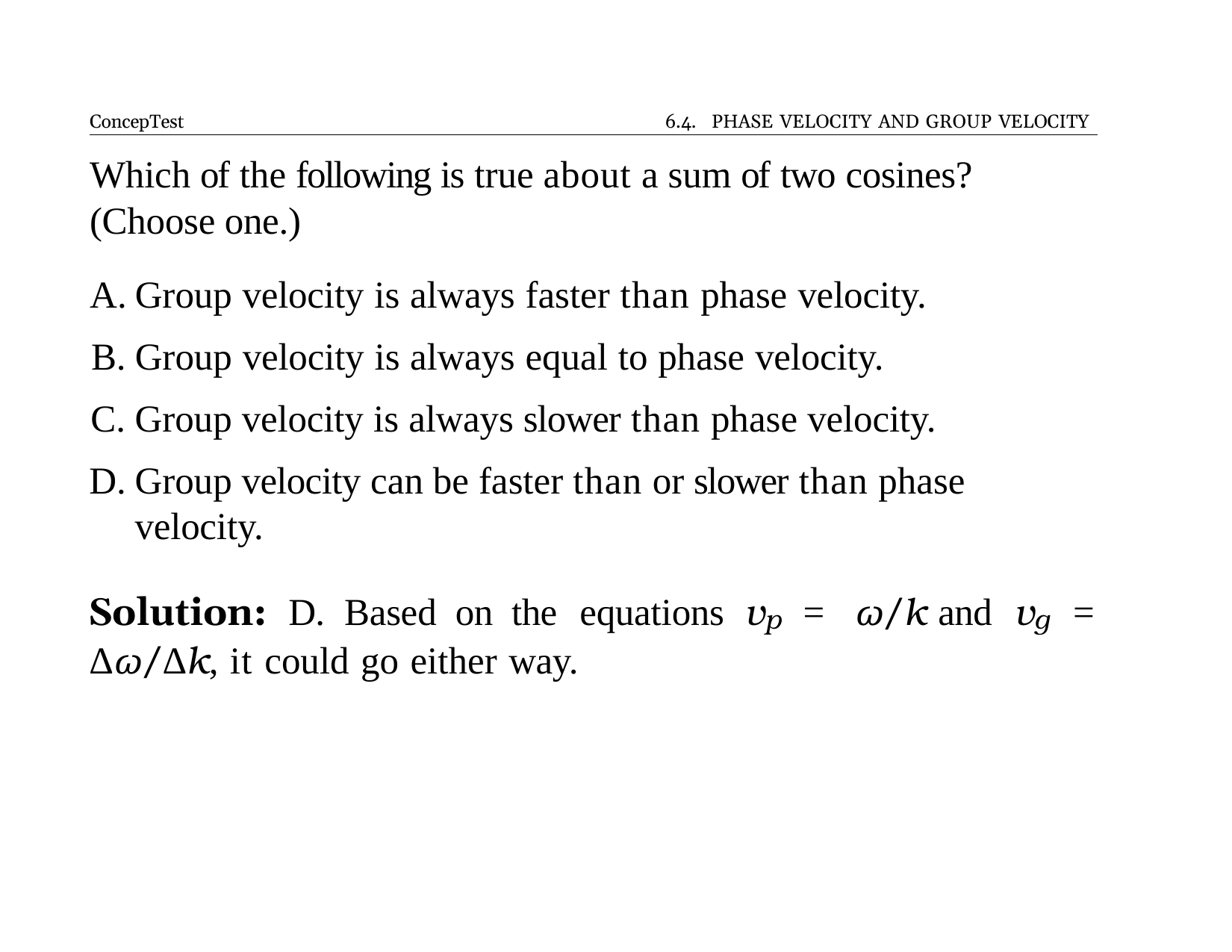

ConcepTest	6.4.  PHASE VELOCITY AND GROUP VELOCITY

# Which of the following is true about a sum of two cosines? (Choose one.)
Group velocity is always faster than phase velocity.
Group velocity is always equal to phase velocity.
Group velocity is always slower than phase velocity.
Group velocity can be faster than or slower than phase velocity.
Solution:	D.	Based	on	the	equations	vp	=	ω/k	and	vg	=
∆ω/∆k, it could go either way.